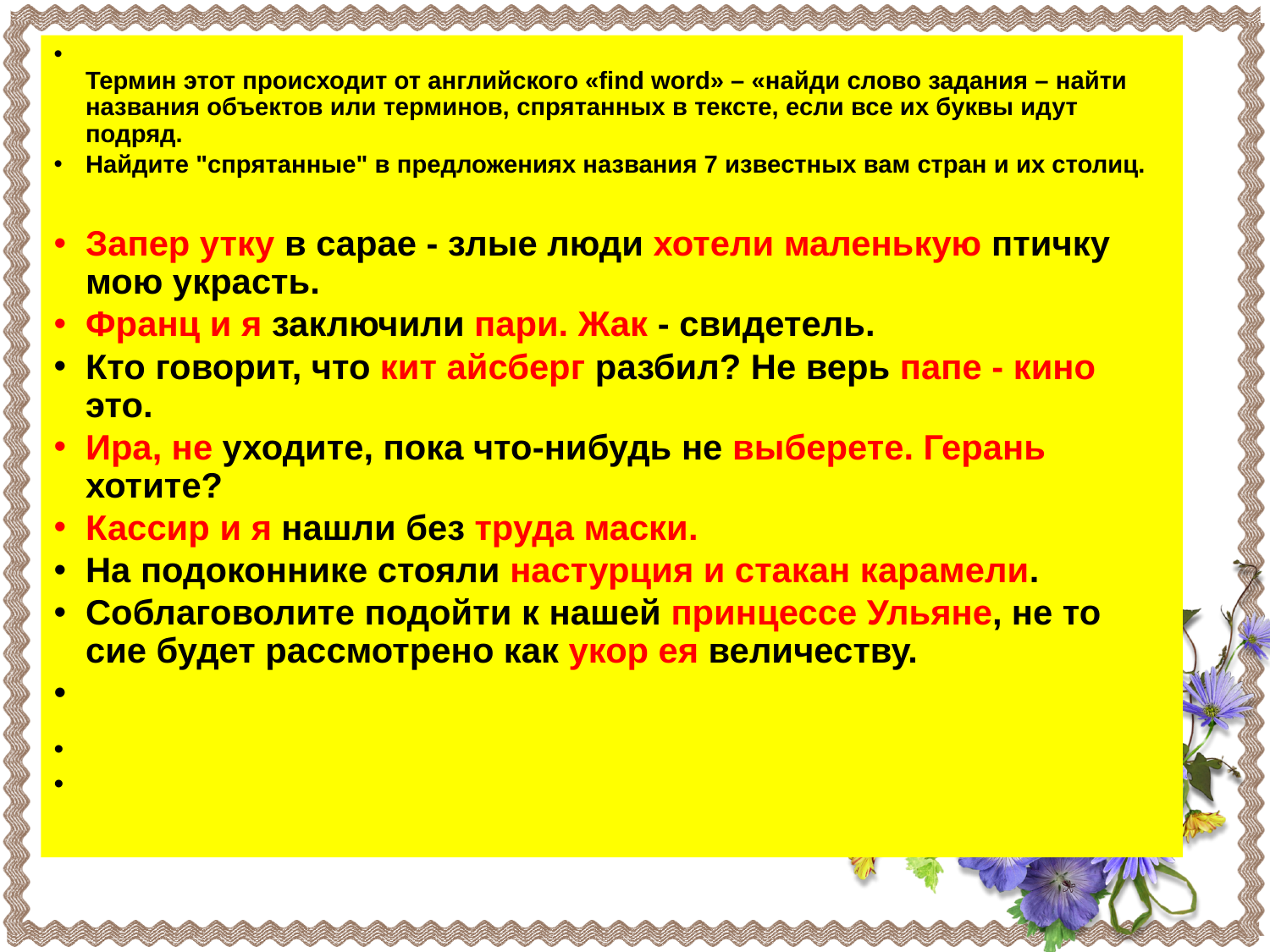

Термин этот происходит от английского «find word» – «найди слово задания – найти названия объектов или терминов, спрятанных в тексте, если все их буквы идут подряд.
Найдите "спрятанные" в предложениях названия 7 известных вам стран и их столиц.

Запер утку в сарае - злые люди хотели маленькую птичку мою украсть.
Франц и я заключили пари. Жак - свидетель.
Кто говорит, что кит айсберг разбил? Не верь папе - кино это.
Ира, не уходите, пока что-нибудь не выберете. Герань хотите?
Кассир и я нашли без труда маски.
На подоконнике стояли настурция и стакан карамели.
Соблаговолите подойти к нашей принцессе Ульяне, не то сие будет рассмотрено как укор ея величеству.